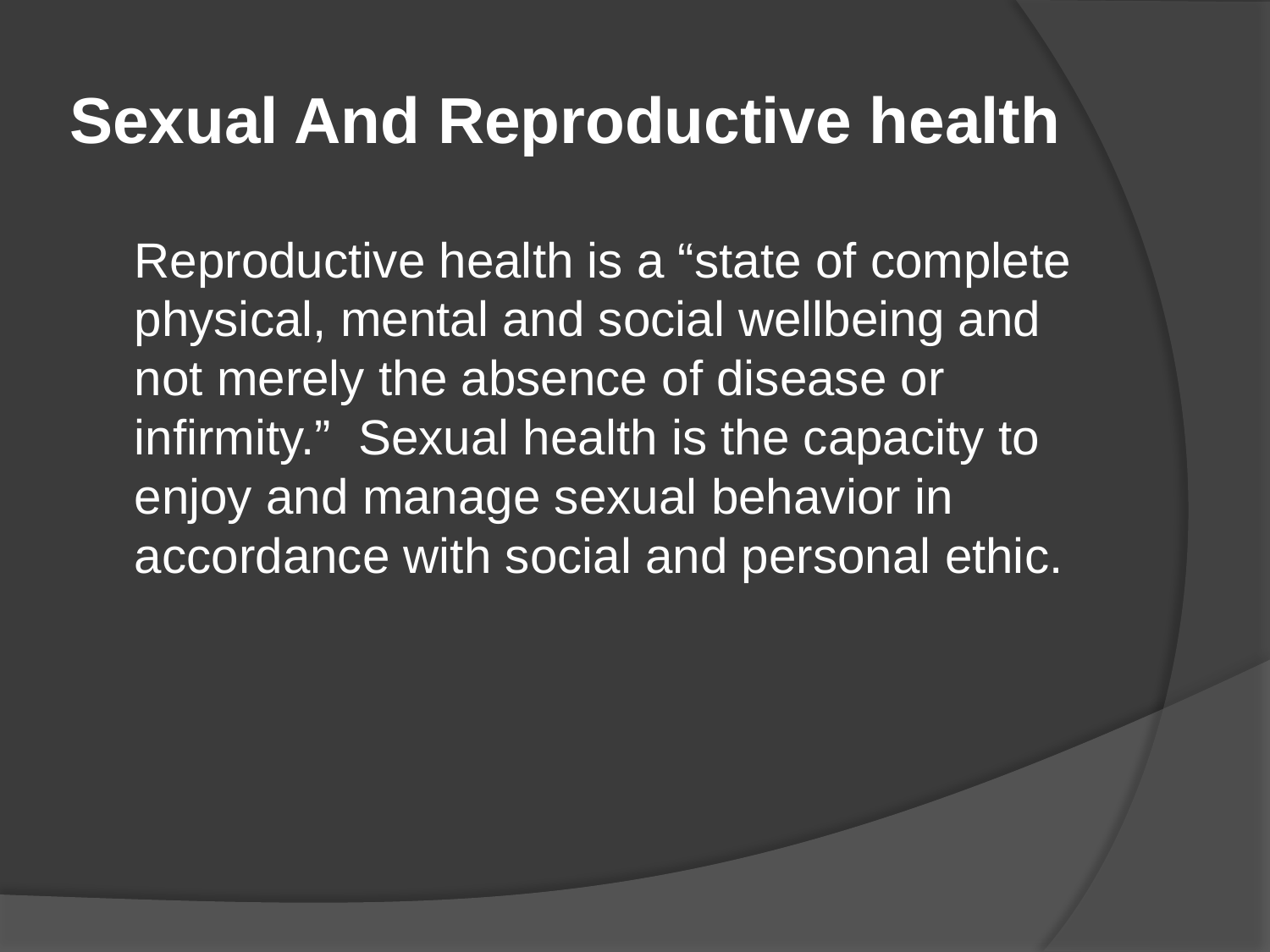

# Sexual And Reproductive health
	Reproductive health is a “state of complete physical, mental and social wellbeing and not merely the absence of disease or infirmity.”  Sexual health is the capacity to enjoy and manage sexual behavior in accordance with social and personal ethic.